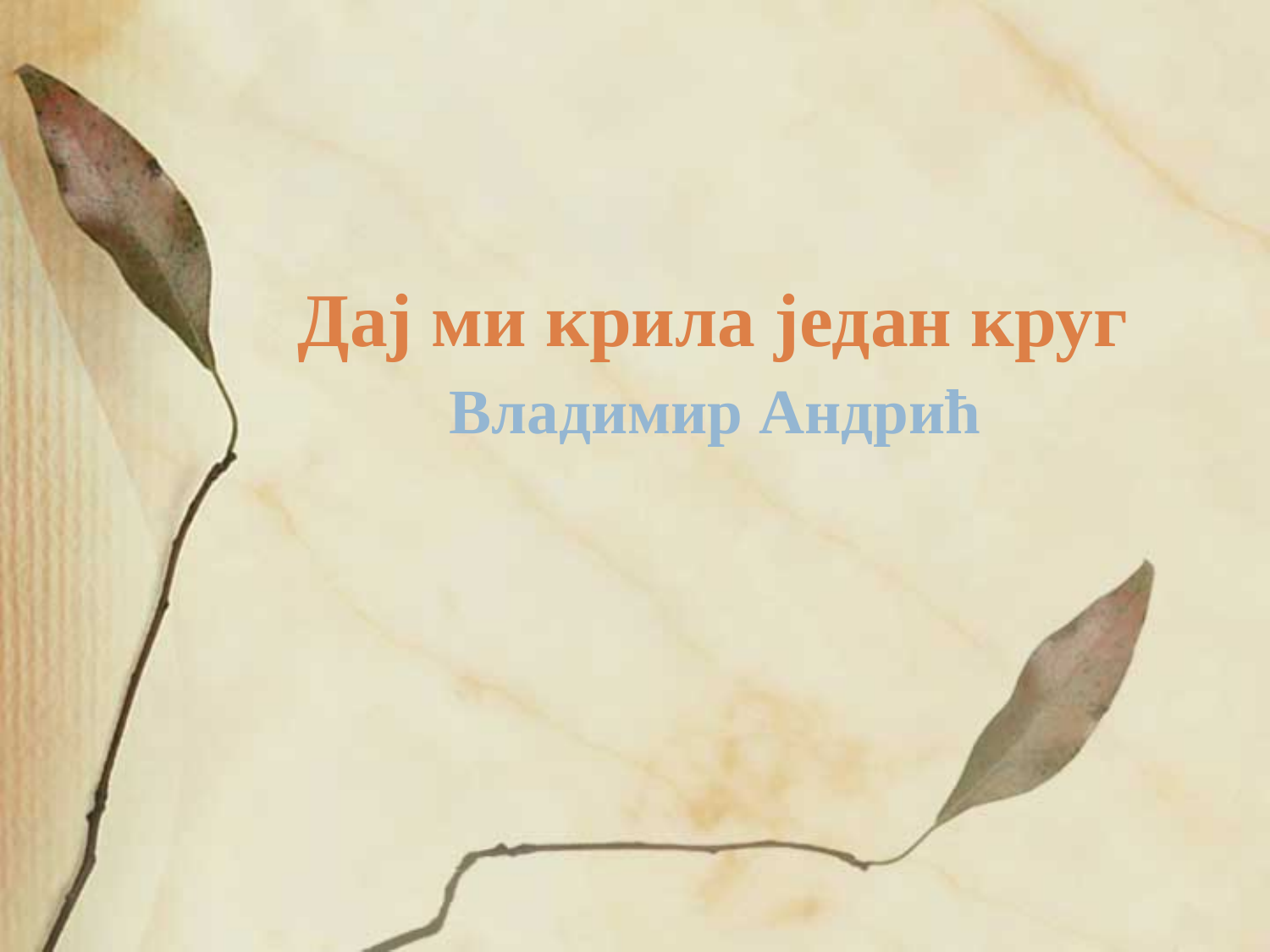

# Дај ми крила један круг
Владимир Андрић